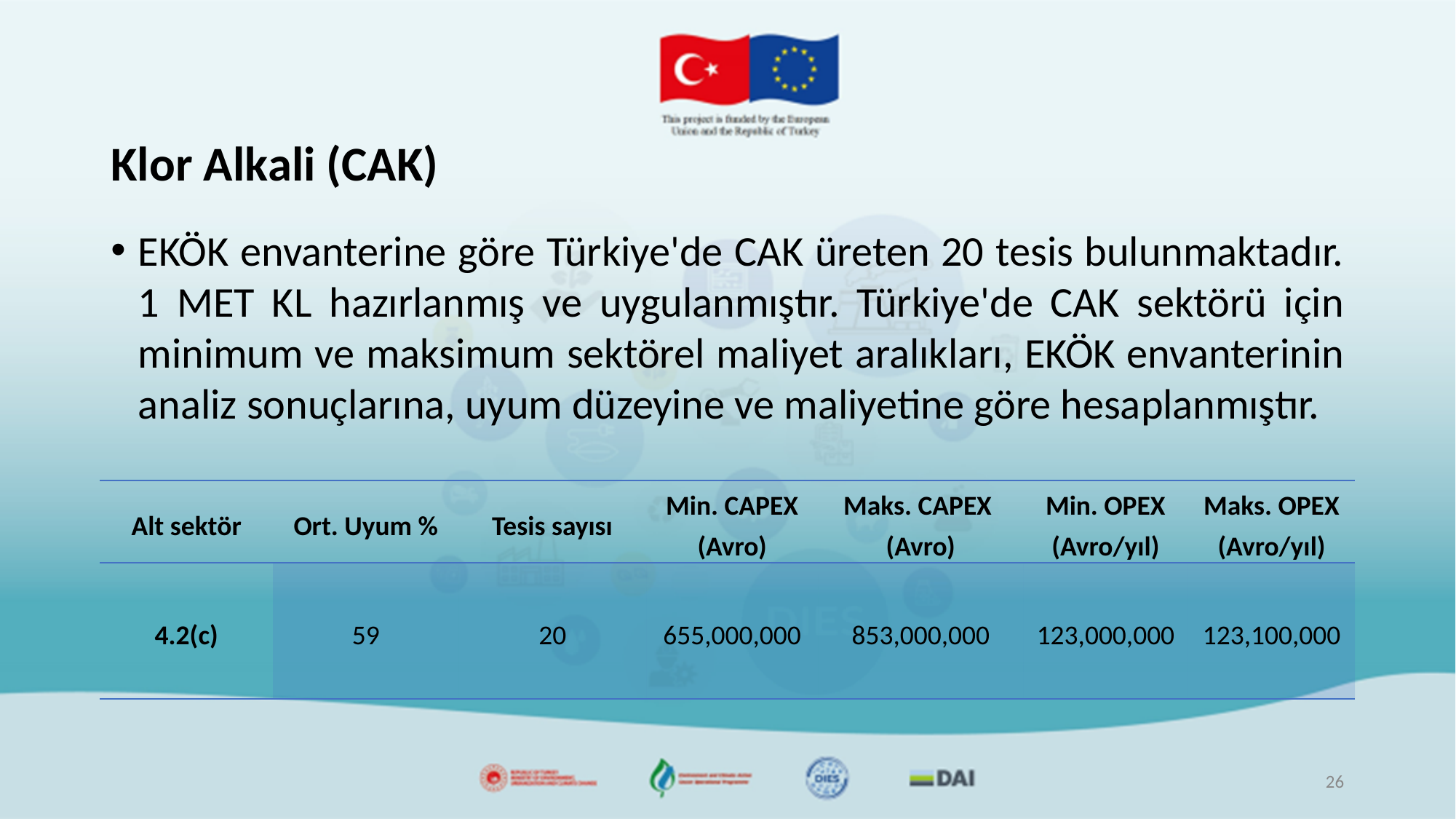

# Klor Alkali (CAK)
EKÖK envanterine göre Türkiye'de CAK üreten 20 tesis bulunmaktadır. 1 MET KL hazırlanmış ve uygulanmıştır. Türkiye'de CAK sektörü için minimum ve maksimum sektörel maliyet aralıkları, EKÖK envanterinin analiz sonuçlarına, uyum düzeyine ve maliyetine göre hesaplanmıştır.

| Alt sektör | Ort. Uyum % | Tesis sayısı | Min. CAPEX (Avro) | Maks. CAPEX (Avro) | Min. OPEX (Avro/yıl) | Maks. OPEX (Avro/yıl) |
| --- | --- | --- | --- | --- | --- | --- |
| 4.2(c) | 59 | 20 | 655,000,000 | 853,000,000 | 123,000,000 | 123,100,000 |
26